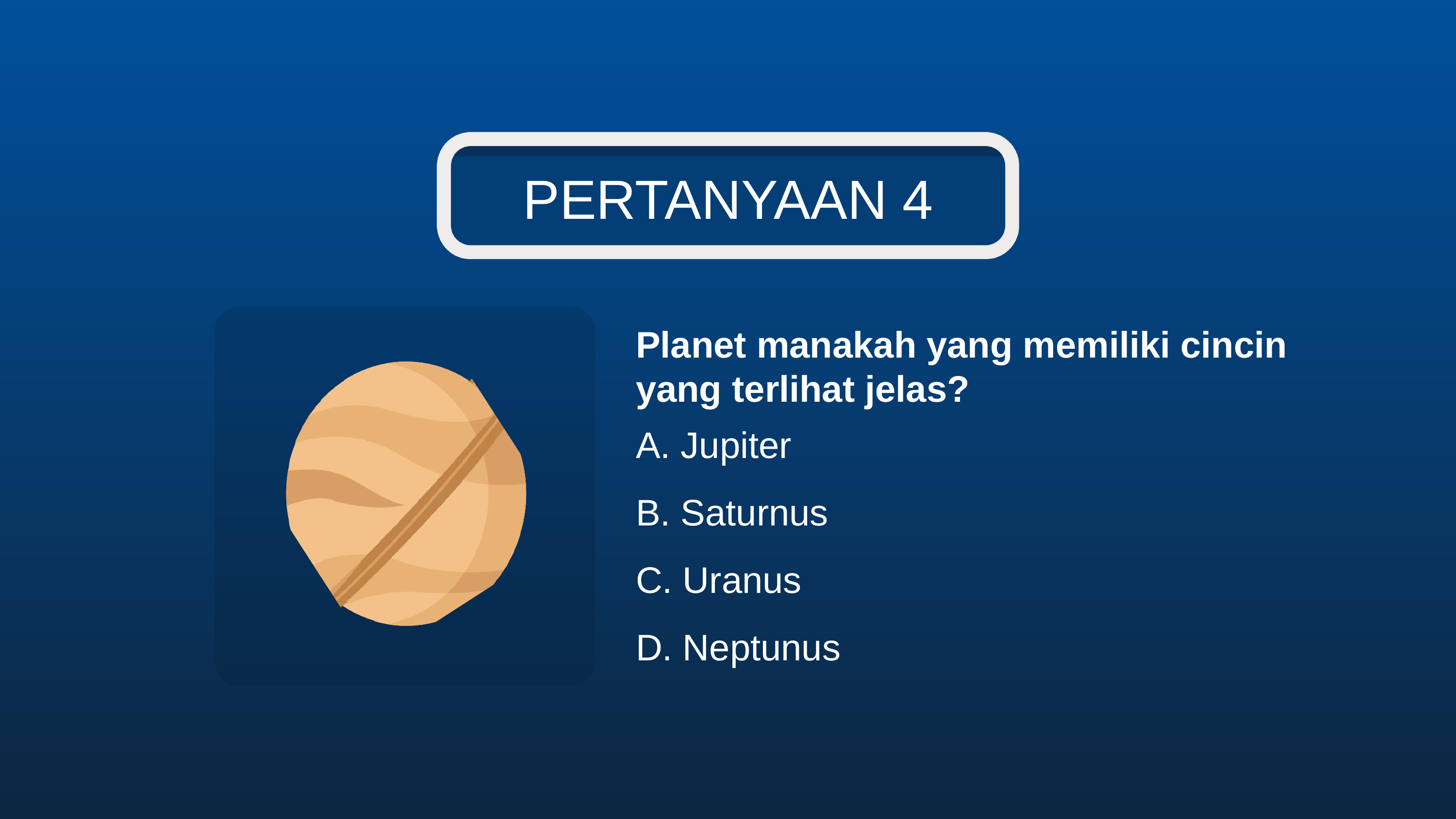

PERTANYAAN 4

Planet manakah yang memiliki cincin yang terlihat jelas?

A. Jupiter
B. Saturnus
C. Uranus
D. Neptunus